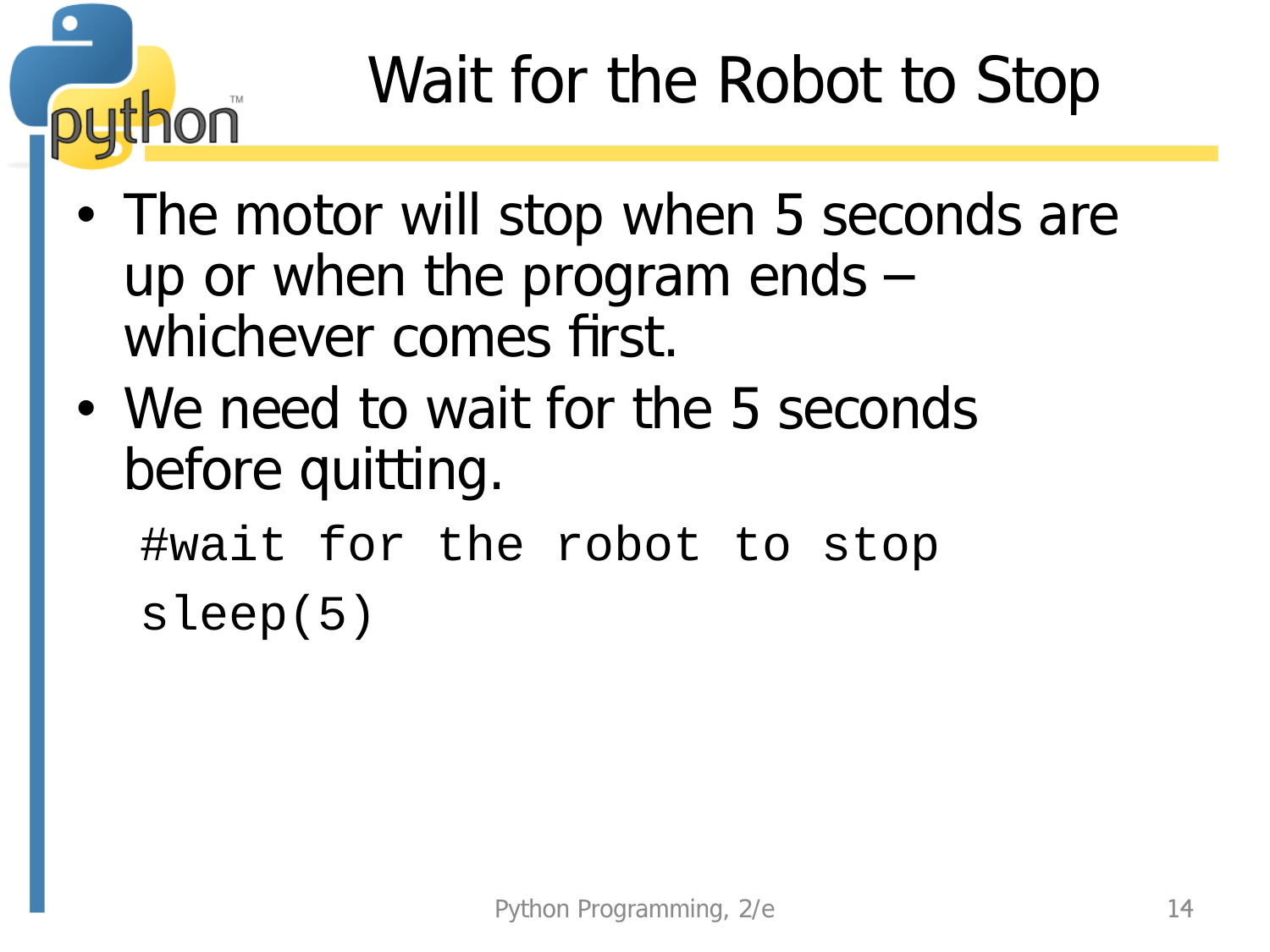

# Wait for the Robot to Stop
The motor will stop when 5 seconds are up or when the program ends – whichever comes first.
We need to wait for the 5 seconds before quitting.
#wait for the robot to stop
sleep(5)
Python Programming, 2/e
14